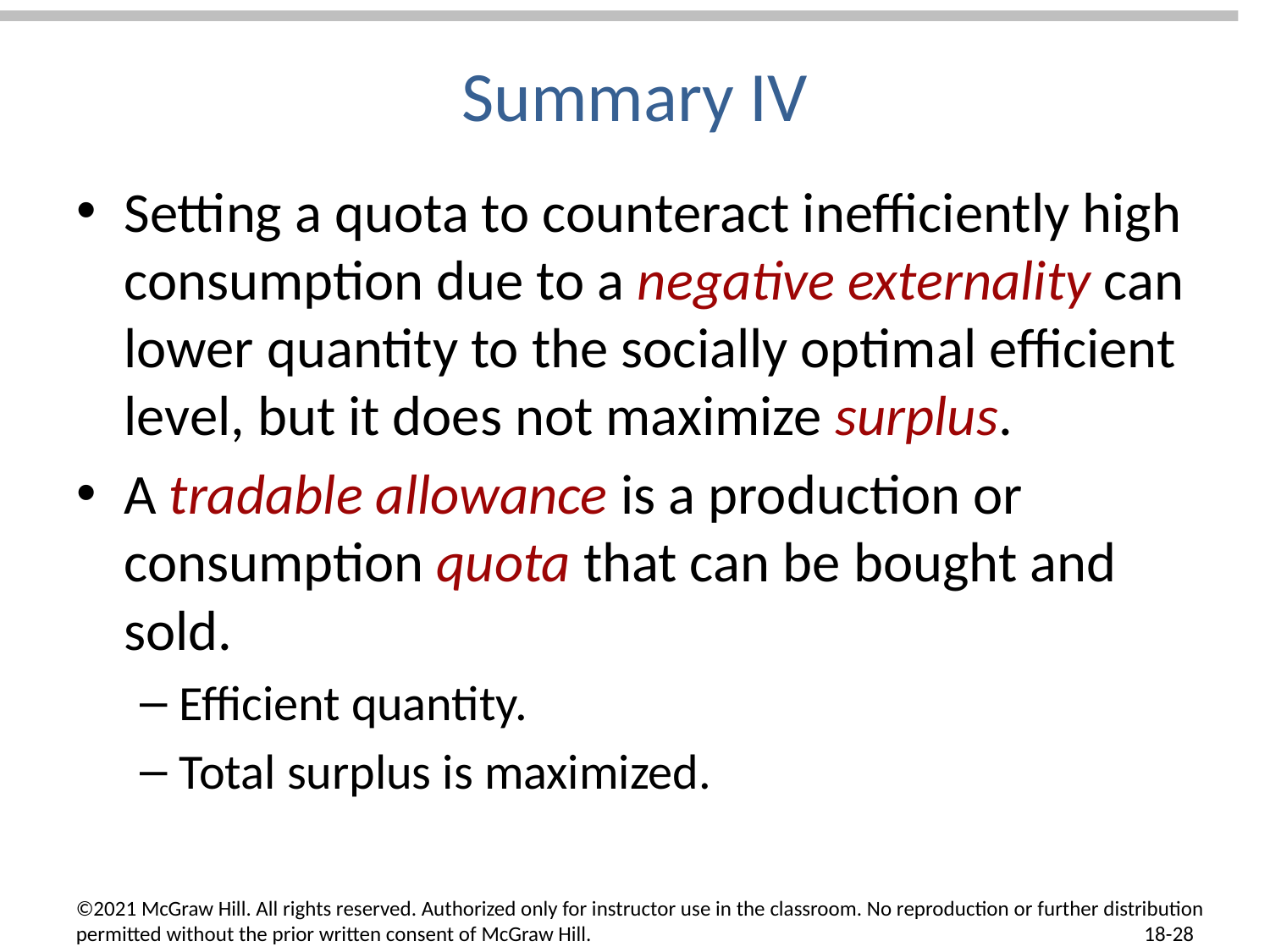

# Summary IV
Setting a quota to counteract inefficiently high consumption due to a negative externality can lower quantity to the socially optimal efficient level, but it does not maximize surplus.
A tradable allowance is a production or consumption quota that can be bought and sold.
Efficient quantity.
Total surplus is maximized.